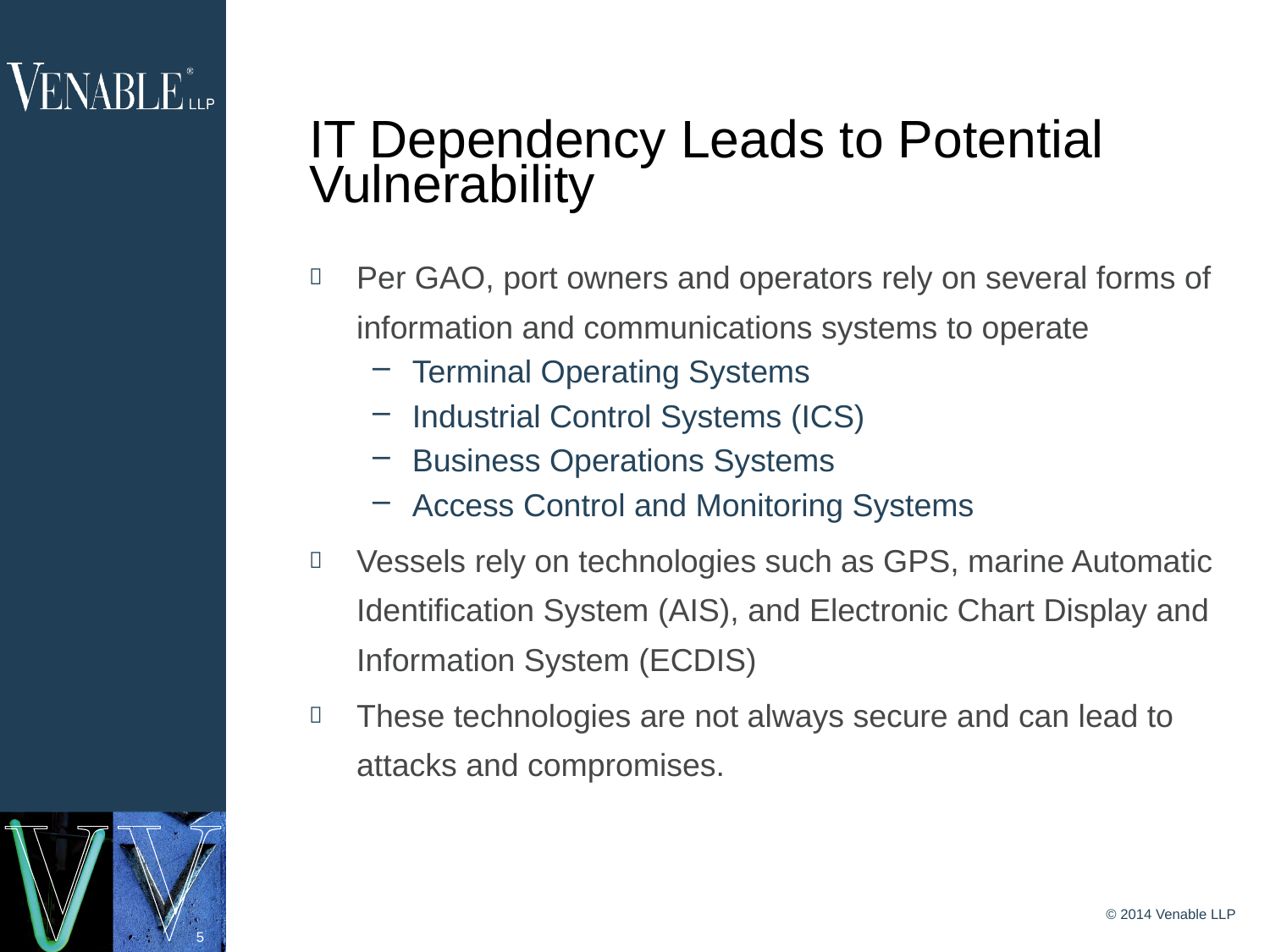

# IT Dependency Leads to Potential Vulnerability
Per GAO, port owners and operators rely on several forms of information and communications systems to operate
Terminal Operating Systems
Industrial Control Systems (ICS)
Business Operations Systems
Access Control and Monitoring Systems
Vessels rely on technologies such as GPS, marine Automatic Identification System (AIS), and Electronic Chart Display and Information System (ECDIS)
These technologies are not always secure and can lead to attacks and compromises.

© 2014 Venable LLP